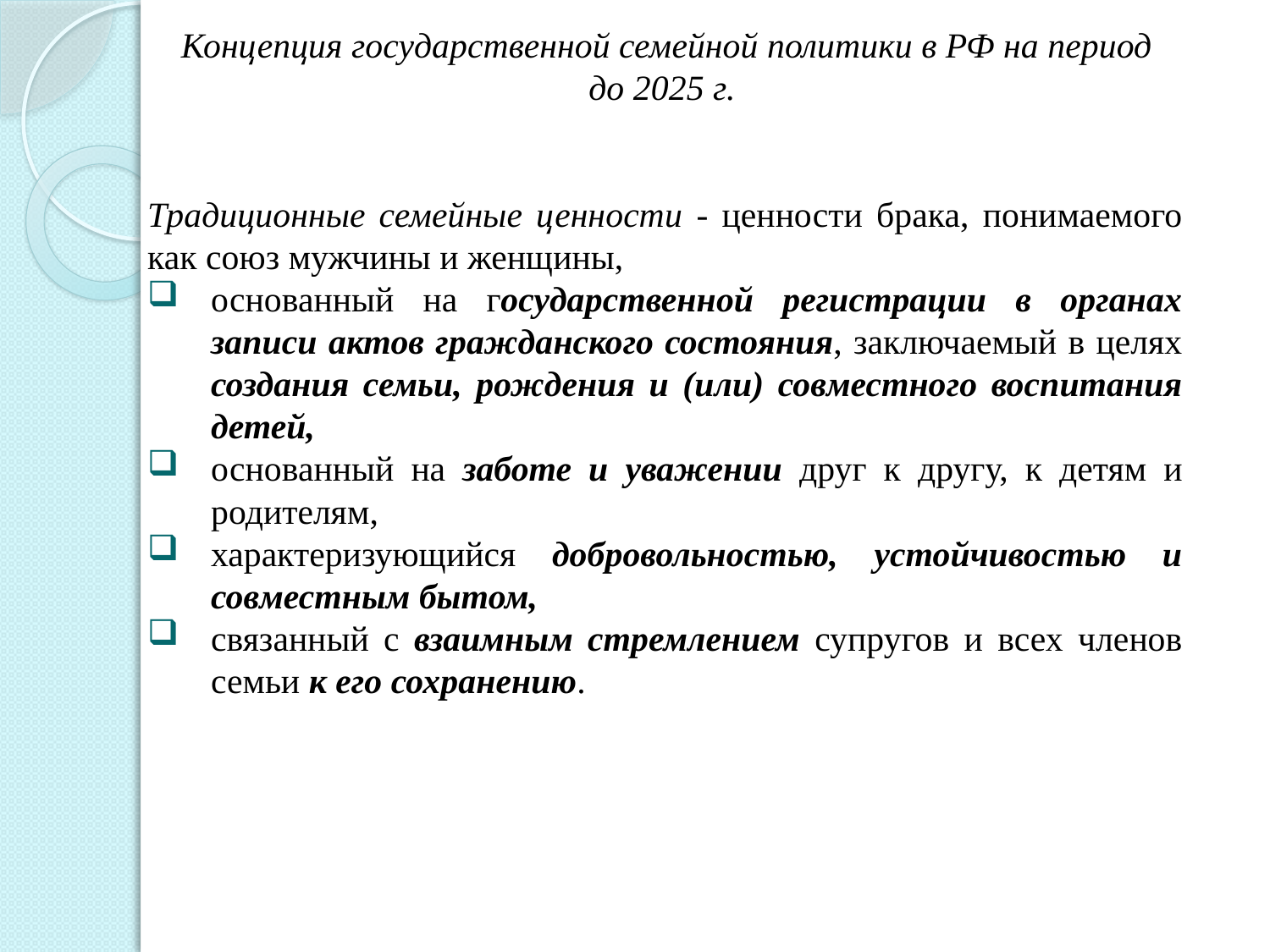

Концепция государственной семейной политики в РФ на период до 2025 г.
Традиционные семейные ценности - ценности брака, понимаемого как союз мужчины и женщины,
основанный на государственной регистрации в органах записи актов гражданского состояния, заключаемый в целях создания семьи, рождения и (или) совместного воспитания детей,
основанный на заботе и уважении друг к другу, к детям и родителям,
характеризующийся добровольностью, устойчивостью и совместным бытом,
связанный с взаимным стремлением супругов и всех членов семьи к его сохранению.